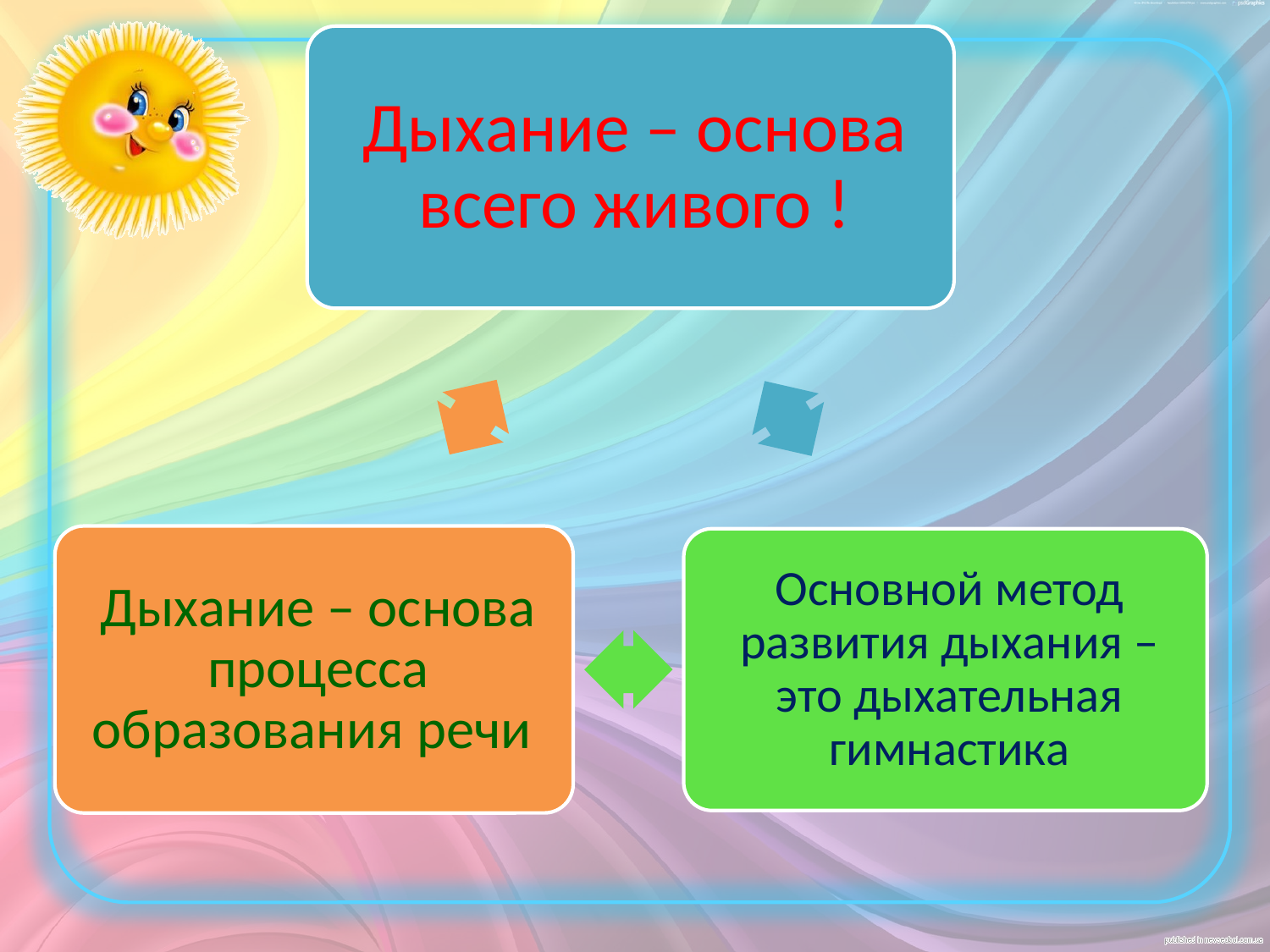

Дыхание – основа всего живого !

Основной метод развития дыхания – это дыхательная гимнастика

Дыхание – основа процесса образования речи

#